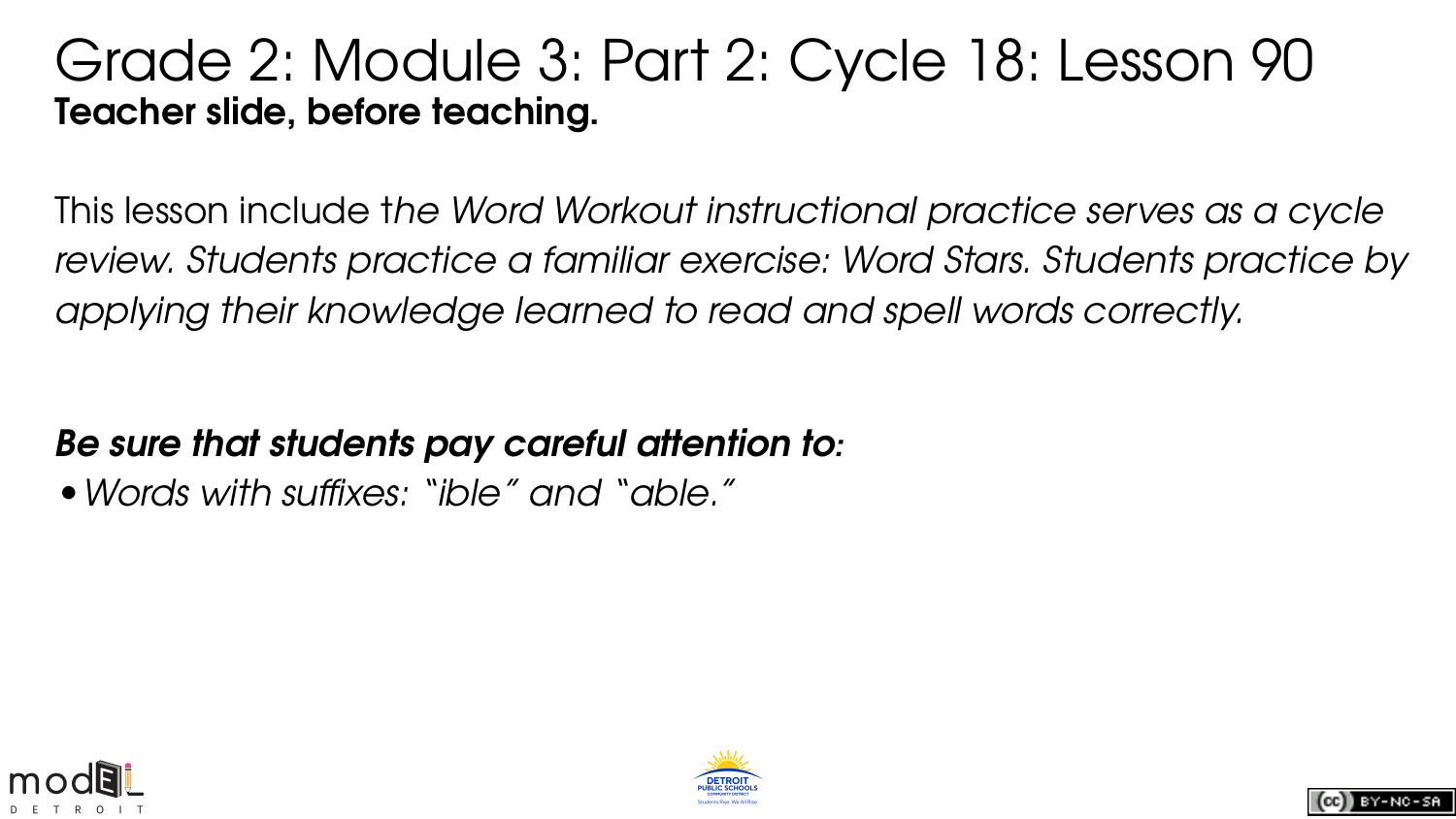

# Grade 2: Module 3: Part 2: Cycle 18: Lesson 90
Teacher slide, before teaching.
This lesson include the Word Workout instructional practice serves as a cycle review. Students practice a familiar exercise: Word Stars. Students practice by applying their knowledge learned to read and spell words correctly.

Be sure that students pay careful attention to:
Words with suffixes: “ible” and “able.”